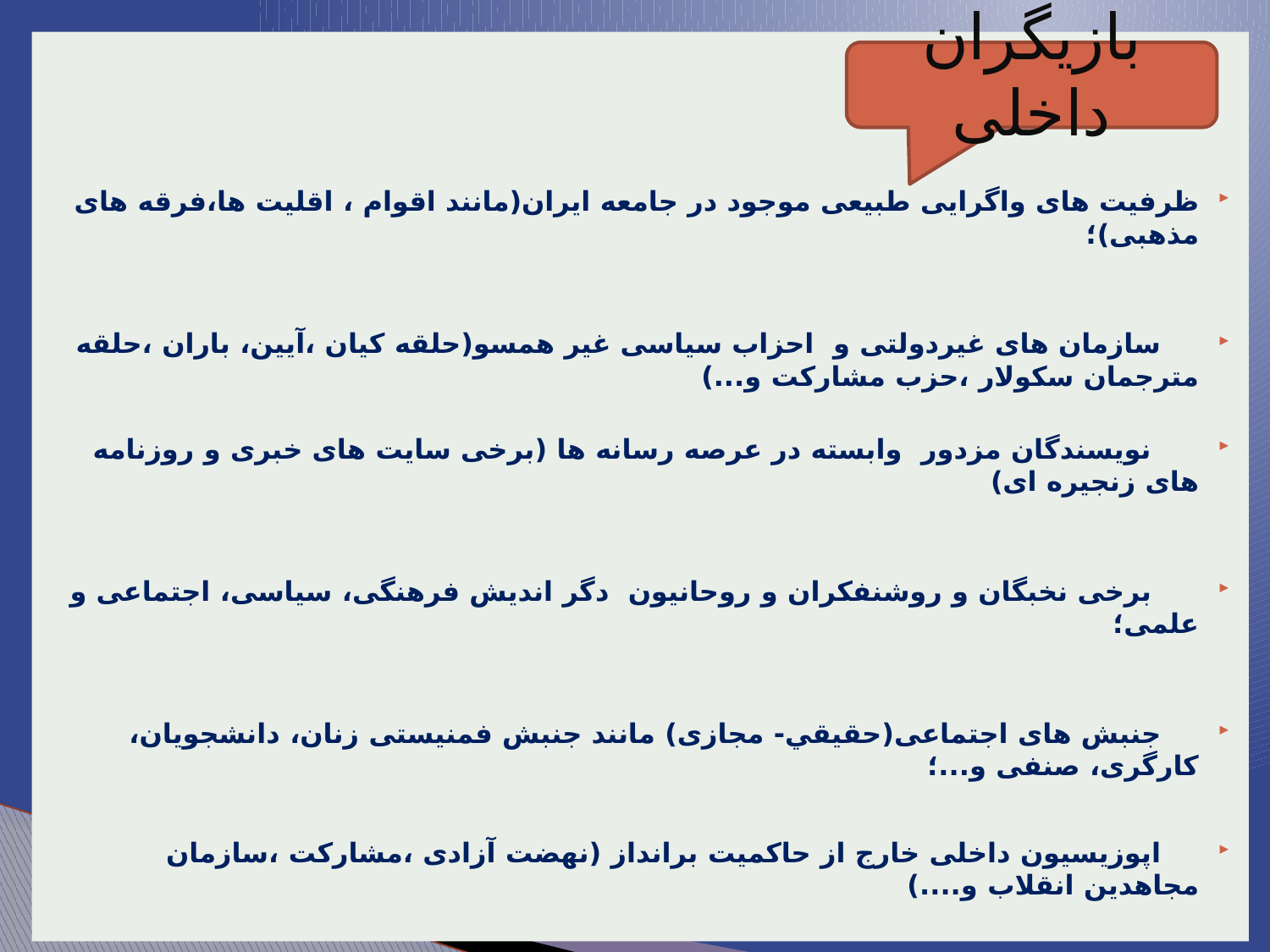

ظرفیت های واگرایی طبیعی موجود در جامعه ایران(مانند اقوام ، اقلیت ها،فرقه های مذهبی)؛

    سازمان های غیردولتی و  احزاب سیاسی غیر همسو(حلقه کیان ،آیین، باران ،حلقه مترجمان سکولار ،حزب مشارکت و...)

     نویسندگان مزدور  وابسته در عرصه رسانه ها (برخی سایت های خبری و روزنامه های زنجیره ای)

     برخی نخبگان و روشنفکران و روحانیون  دگر اندیش فرهنگی، سیاسی، اجتماعی و علمی؛

    جنبش های اجتماعی(حقيقي- مجازی) مانند جنبش فمنیستی زنان، دانشجویان، کارگری، صنفی و...؛

    اپوزیسیون داخلی خارج از حاکمیت برانداز (نهضت آزادی ،مشارکت ،سازمان مجاهدین انقلاب و....)

بازیگران داخلی